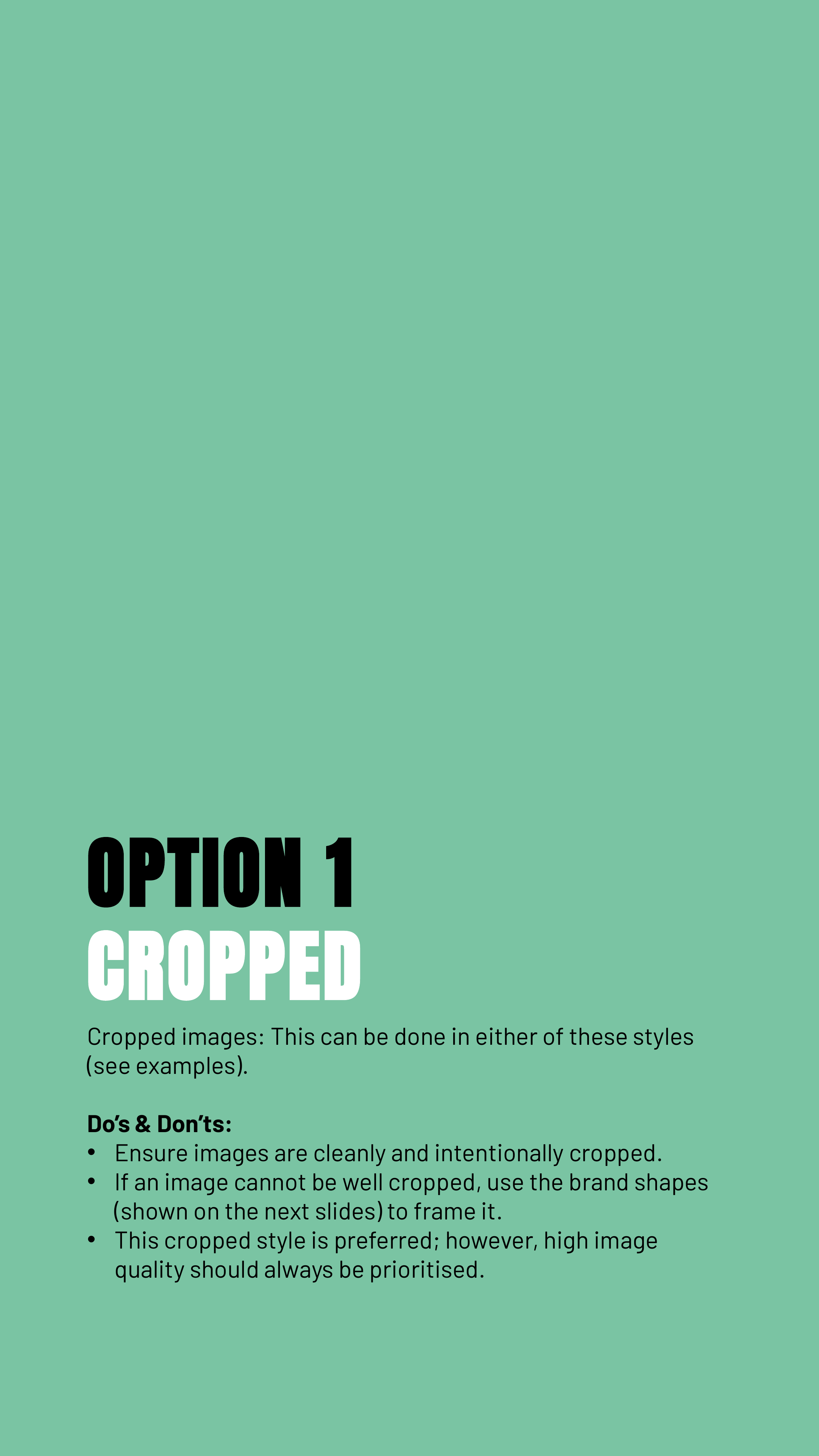

OPTION 1
CROPPED
Cropped images: This can be done in either of these styles (see examples).

Do’s & Don’ts:
Ensure images are cleanly and intentionally cropped.
If an image cannot be well cropped, use the brand shapes (shown on the next slides) to frame it.
This cropped style is preferred; however, high image quality should always be prioritised.